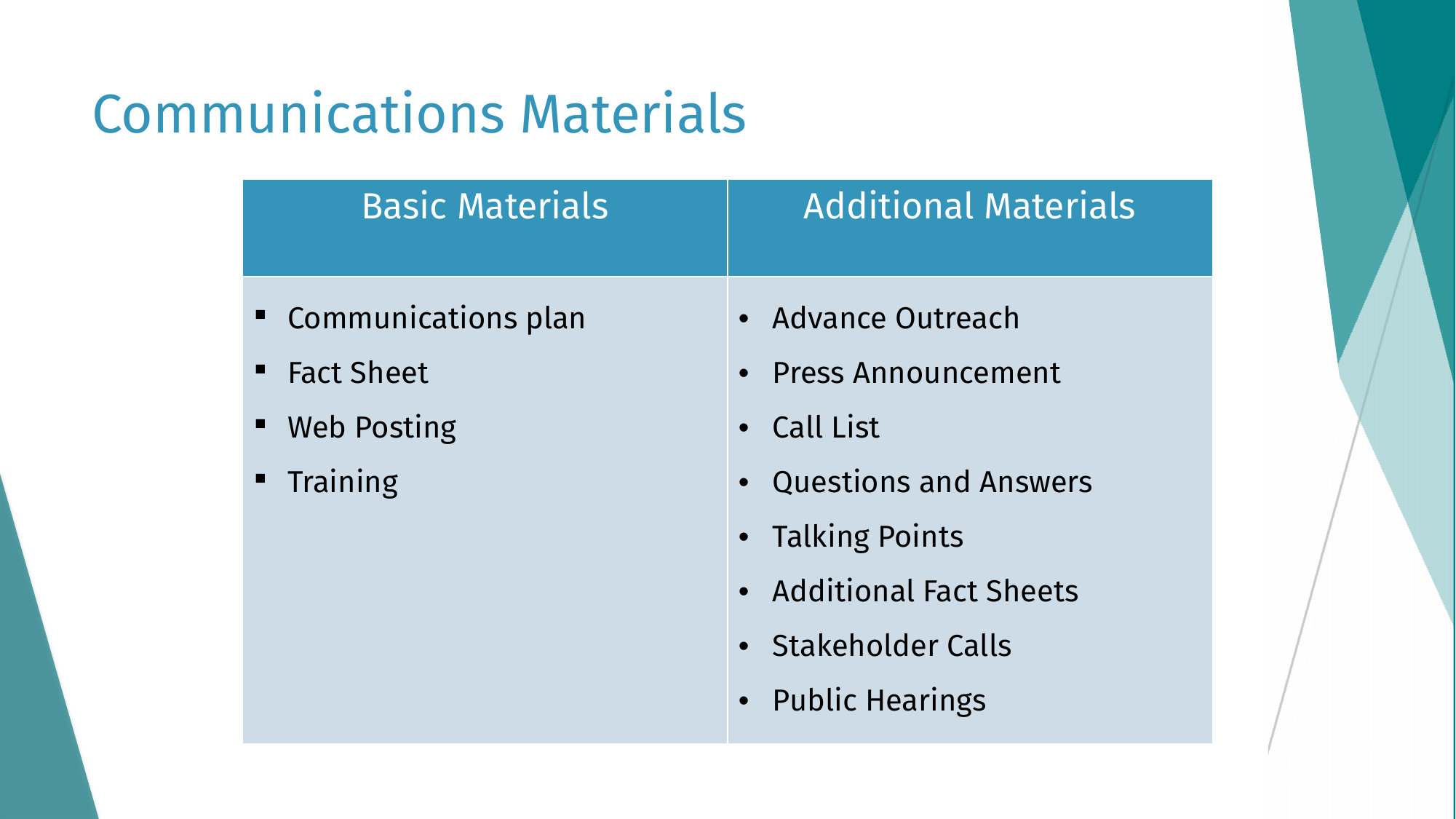

# Communications Materials
| Basic Materials | Additional Materials |
| --- | --- |
| Communications plan Fact Sheet Web Posting Training | Advance Outreach Press Announcement Call List Questions and Answers Talking Points Additional Fact Sheets Stakeholder Calls Public Hearings |
31